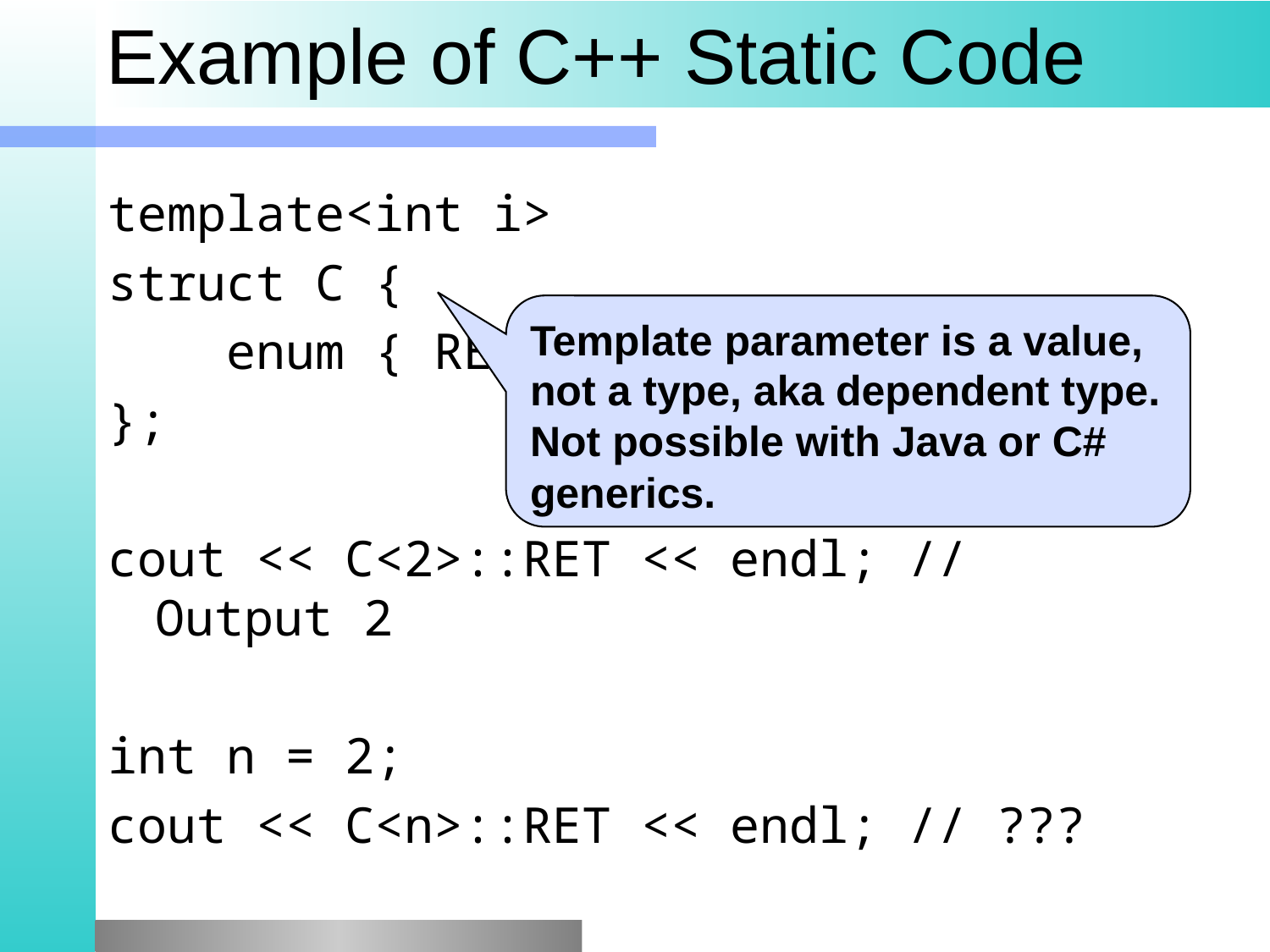

# Example of C++ Static Code
template<int i>
struct C {
    enum { RET = i };
};

cout << C<2>::RET << endl; // Output 2

int n = 2;
cout << C<n>::RET << endl; // ???
Template parameter is a value, not a type, aka dependent type.
Not possible with Java or C# generics.